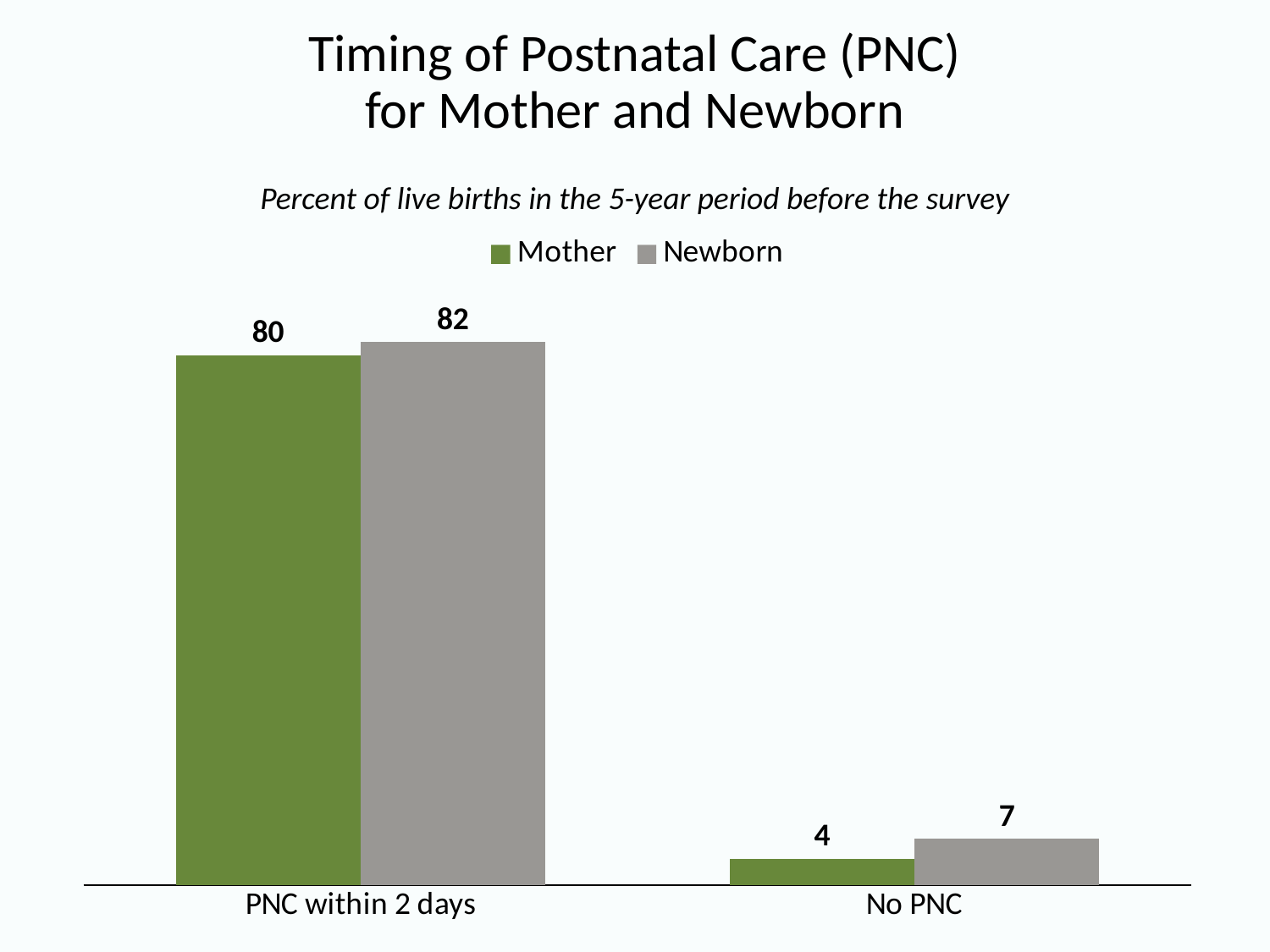

# Timing of Postnatal Care (PNC) for Mother and Newborn
Percent of live births in the 5-year period before the survey

### Chart

| Category | Mother | Newborn |
|---|---|---|
| PNC within 2 days | 80.0 | 82.0 |
| No PNC | 4.0 | 7.0 |